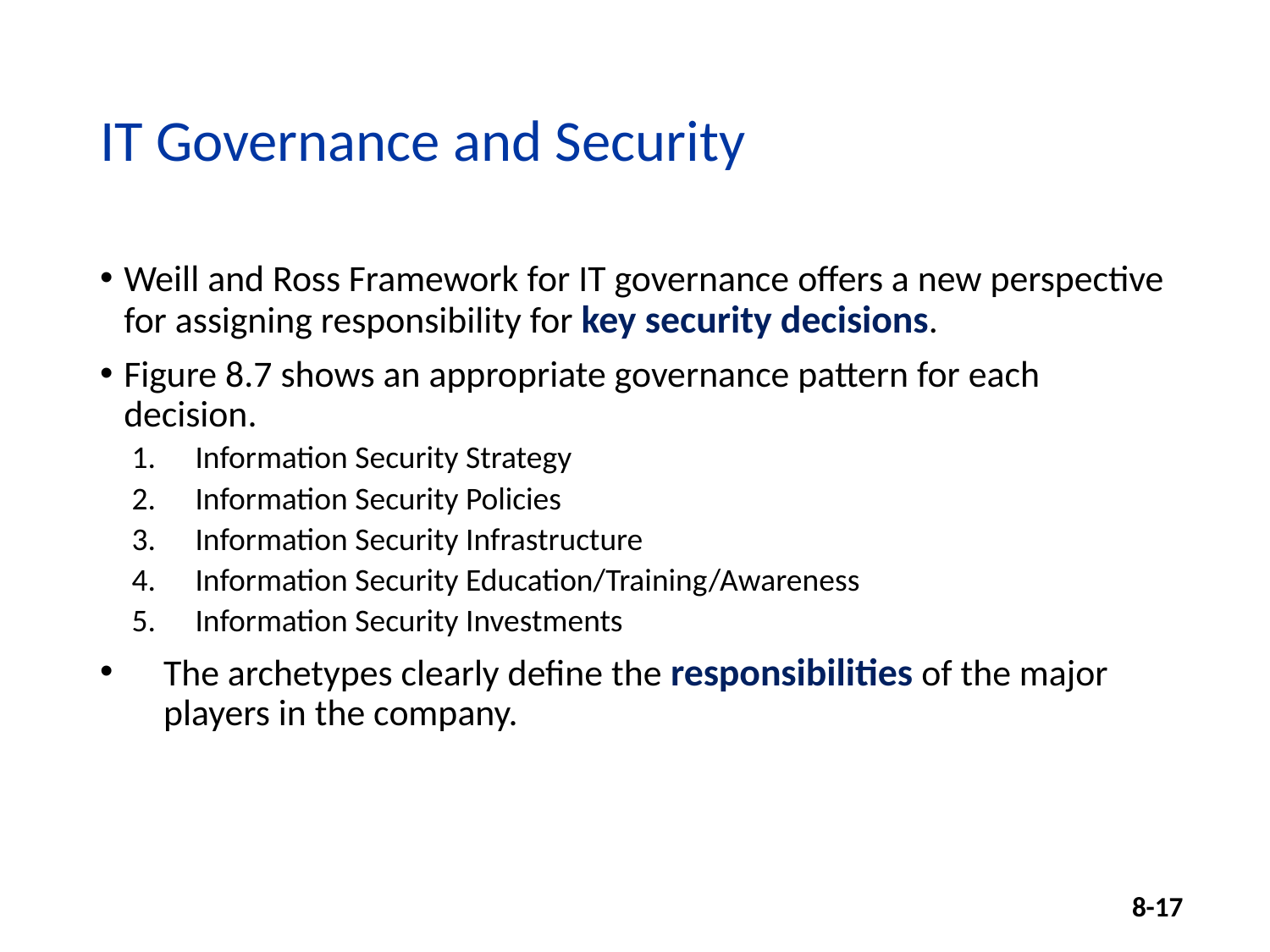

# IT Governance and Security
Weill and Ross Framework for IT governance offers a new perspective for assigning responsibility for key security decisions.
Figure 8.7 shows an appropriate governance pattern for each decision.
Information Security Strategy
Information Security Policies
Information Security Infrastructure
Information Security Education/Training/Awareness
Information Security Investments
The archetypes clearly define the responsibilities of the major players in the company.